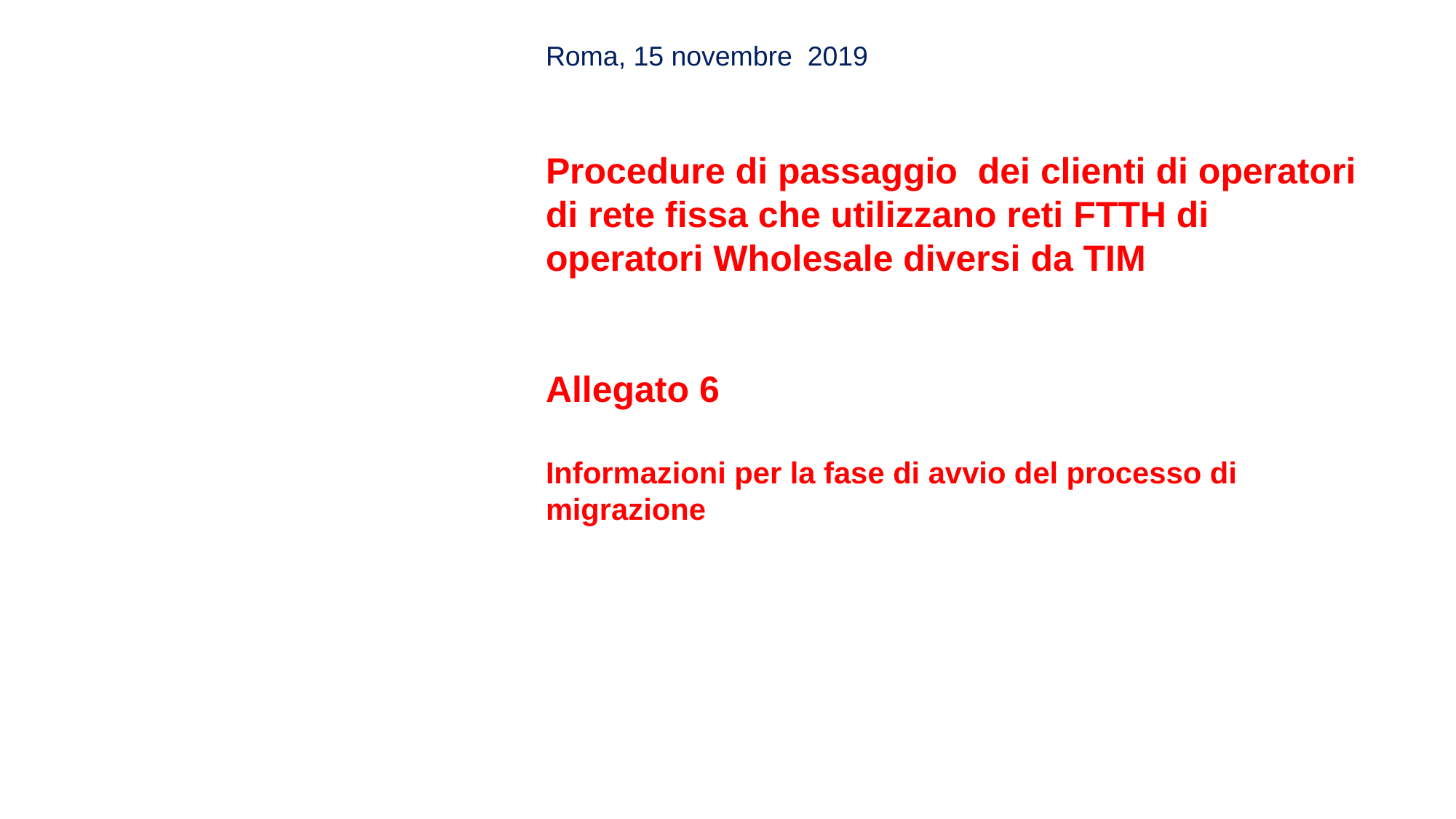

# Roma, 15 novembre  2019 Procedure di passaggio  dei clienti di operatori di rete fissa che utilizzano reti FTTH di operatori Wholesale diversi da TIM Allegato 6 Informazioni per la fase di avvio del processo di migrazione